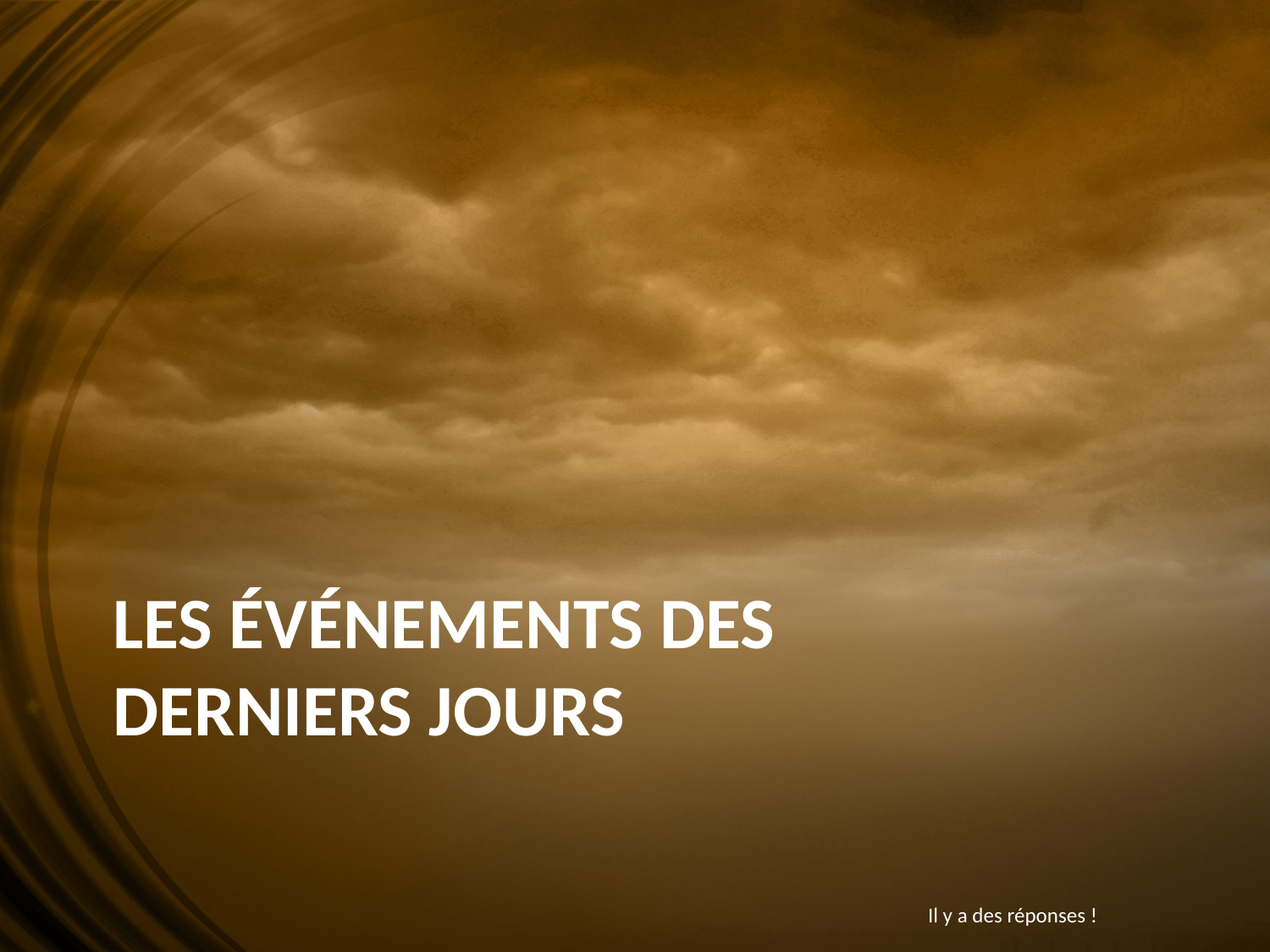

# LES ÉVÉNEMENTS DES DERNIERS JOURS
Il y a des réponses !